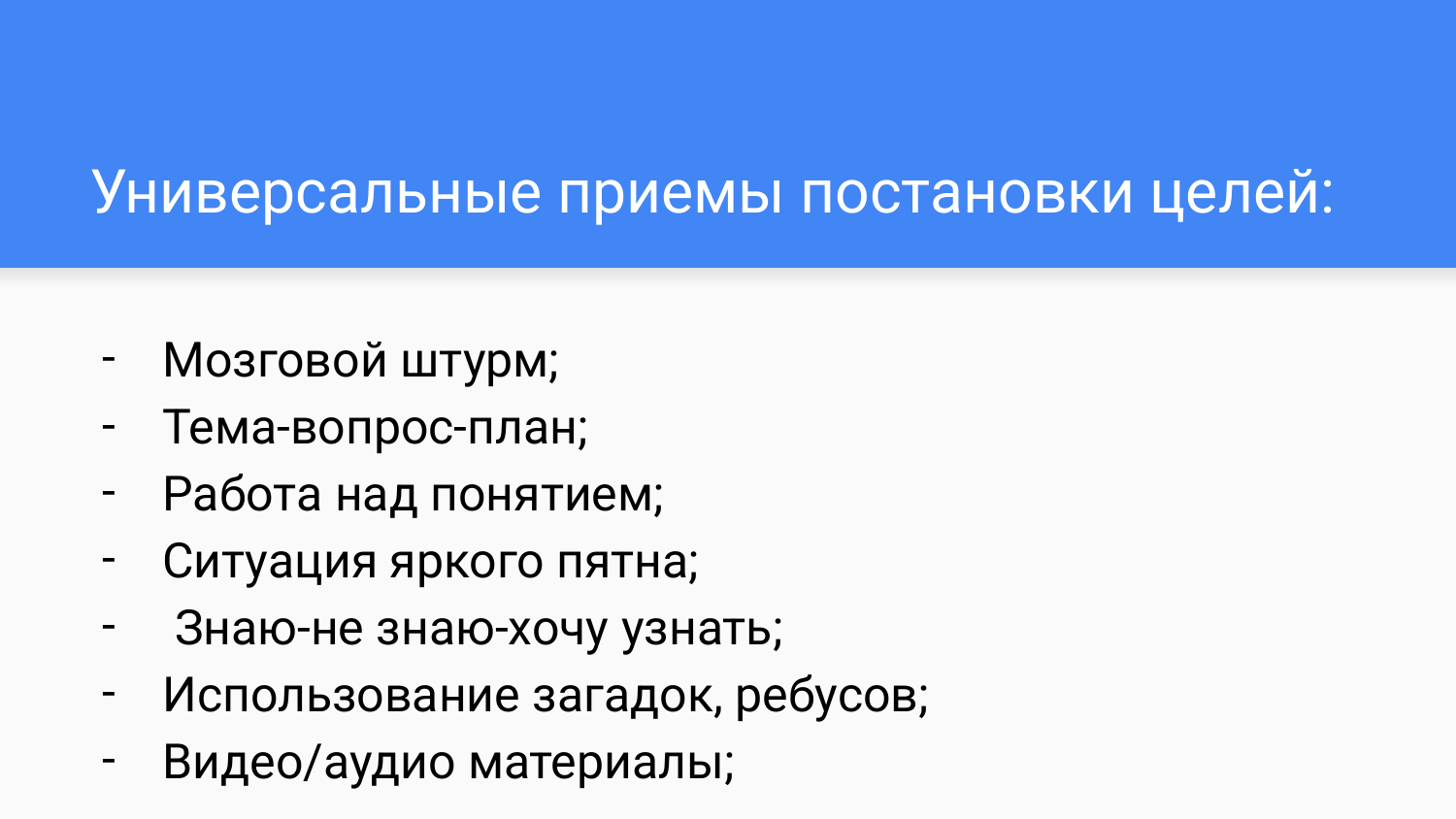

# Универсальные приемы постановки целей:
Мозговой штурм;
Тема-вопрос-план;
Работа над понятием;
Ситуация яркого пятна;
 Знаю-не знаю-хочу узнать;
Использование загадок, ребусов;
Видео/аудио материалы;